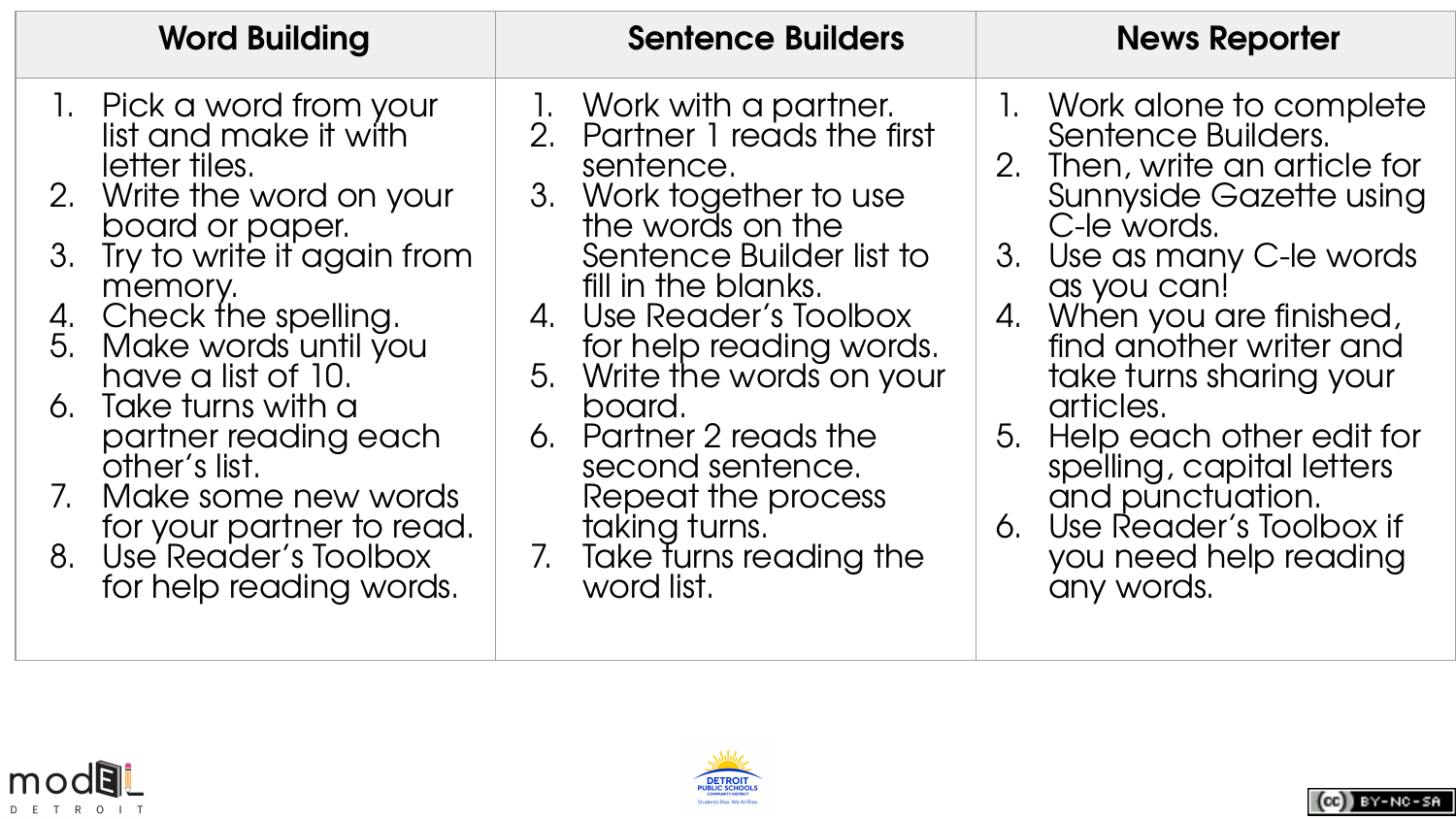

| Word Building | Sentence Builders | News Reporter |
| --- | --- | --- |
| Pick a word from your list and make it with letter tiles. Write the word on your board or paper. Try to write it again from memory. Check the spelling. Make words until you have a list of 10. Take turns with a partner reading each other’s list. Make some new words for your partner to read. Use Reader’s Toolbox for help reading words. | Work with a partner. Partner 1 reads the first sentence. Work together to use the words on the Sentence Builder list to fill in the blanks. Use Reader’s Toolbox for help reading words. Write the words on your board. Partner 2 reads the second sentence. Repeat the process taking turns. Take turns reading the word list. | Work alone to complete Sentence Builders. Then, write an article for Sunnyside Gazette using C-le words. Use as many C-le words as you can! When you are finished, find another writer and take turns sharing your articles. Help each other edit for spelling, capital letters and punctuation. Use Reader’s Toolbox if you need help reading any words. |